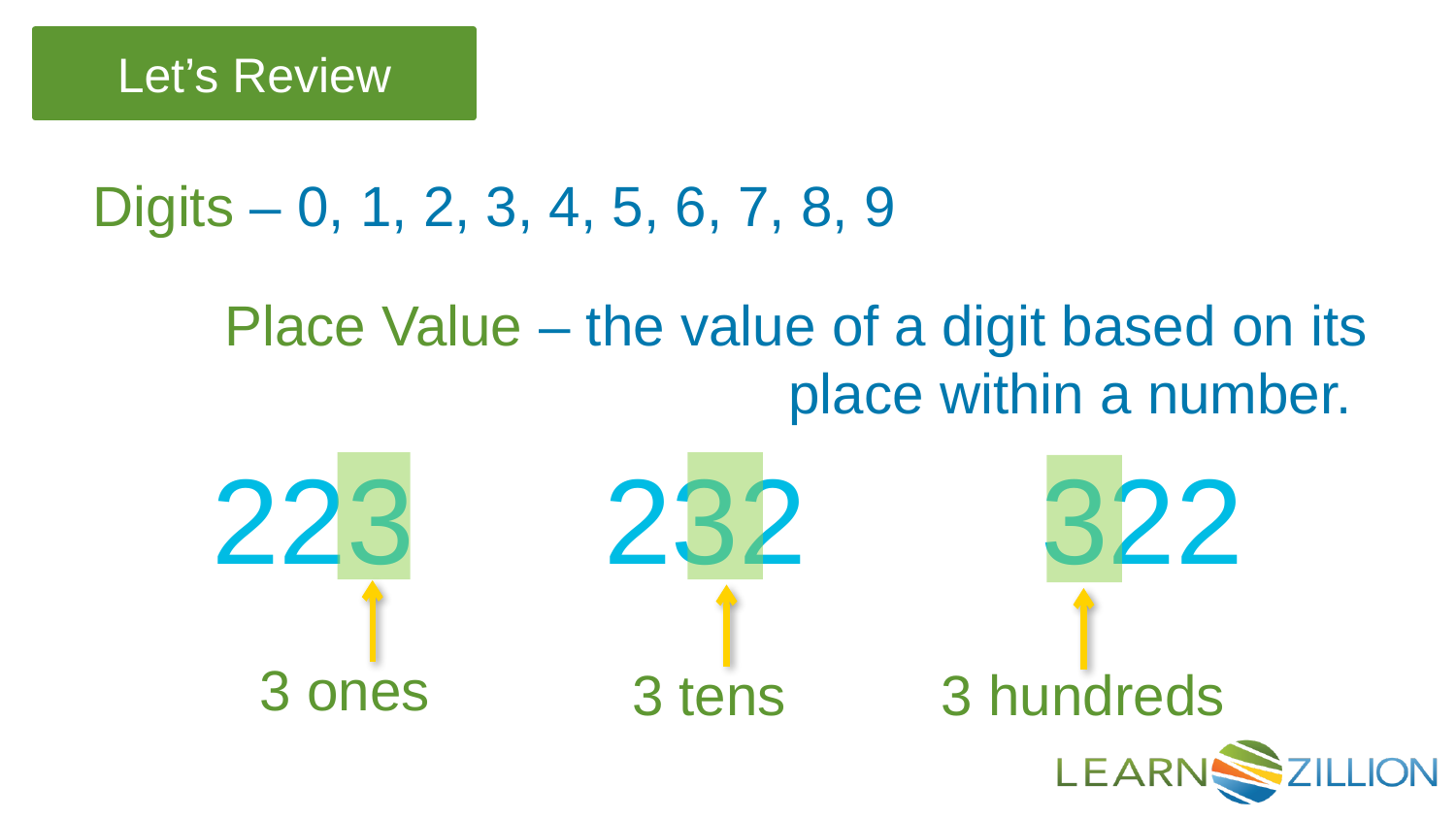

Digits – 0, 1, 2, 3, 4, 5, 6, 7, 8, 9
Place Value – the value of a digit based on its place within a number.
223 	   232	   322

3 ones
3 tens
3 hundreds